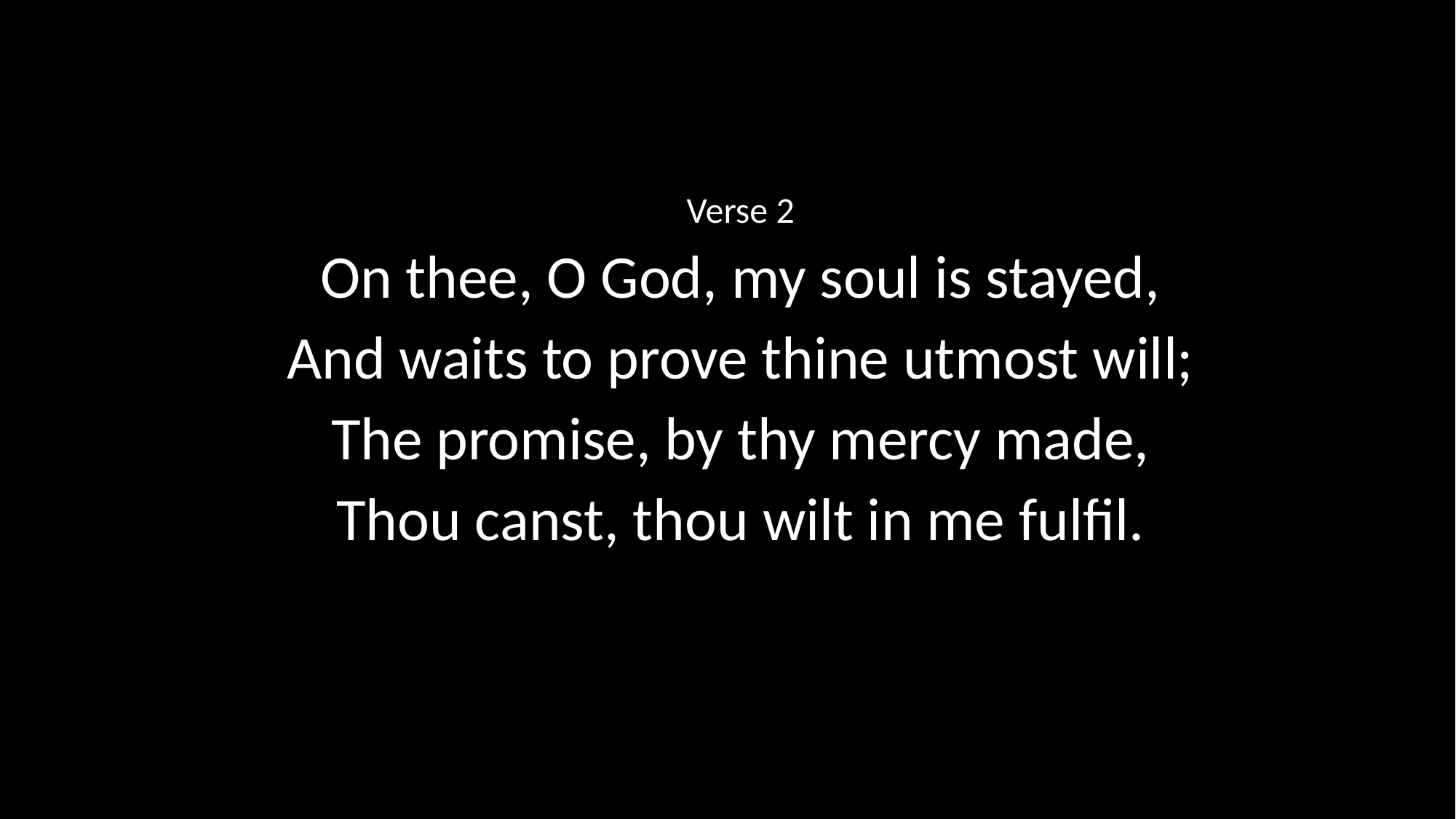

Verse 2
On thee, O God, my soul is stayed,
And waits to prove thine utmost will;
The promise, by thy mercy made,
Thou canst, thou wilt in me fulfil.